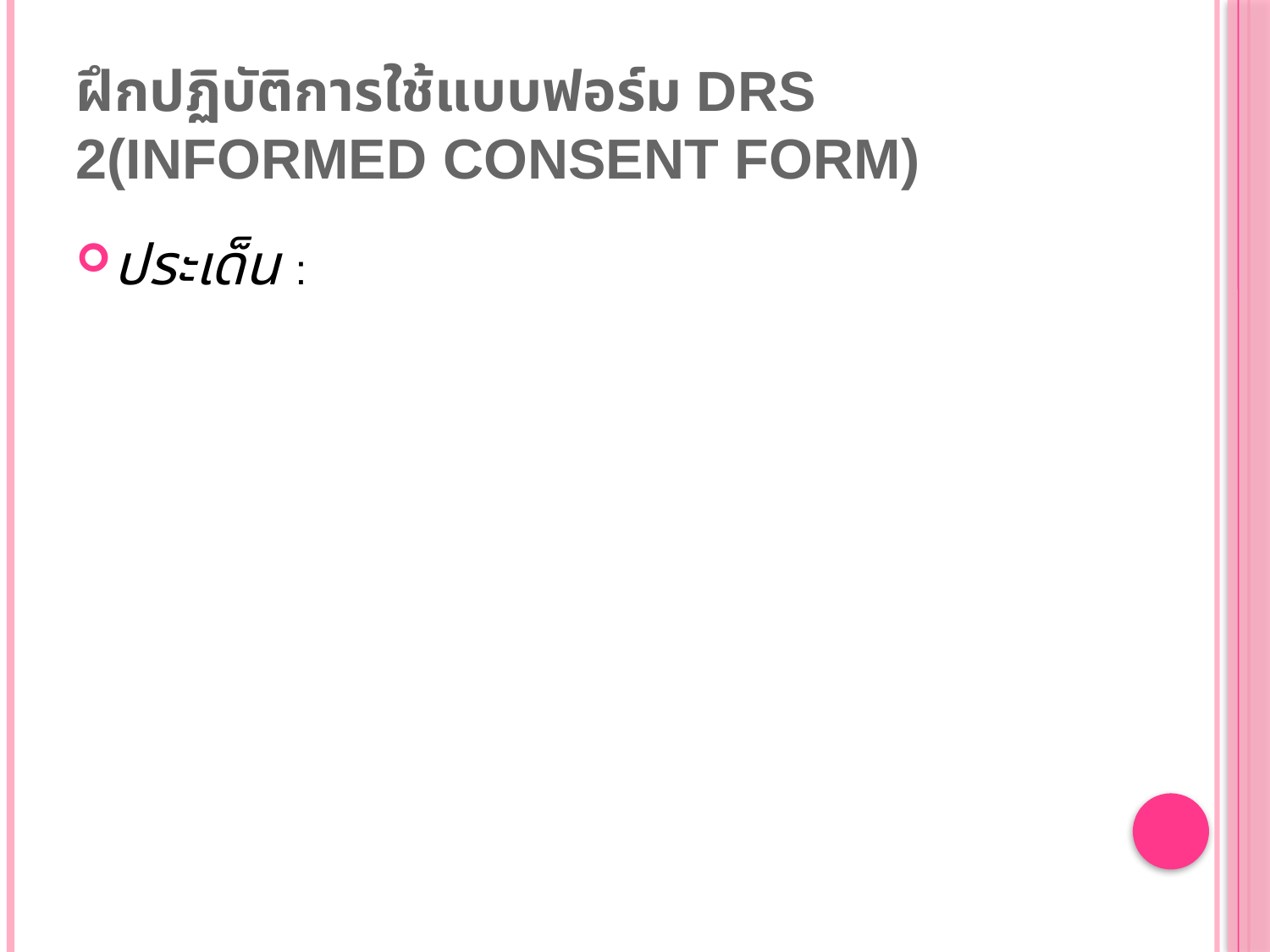

# ฝึกปฏิบัติการใช้แบบฟอร์ม DRS 2(informed consent form)
ประเด็น :